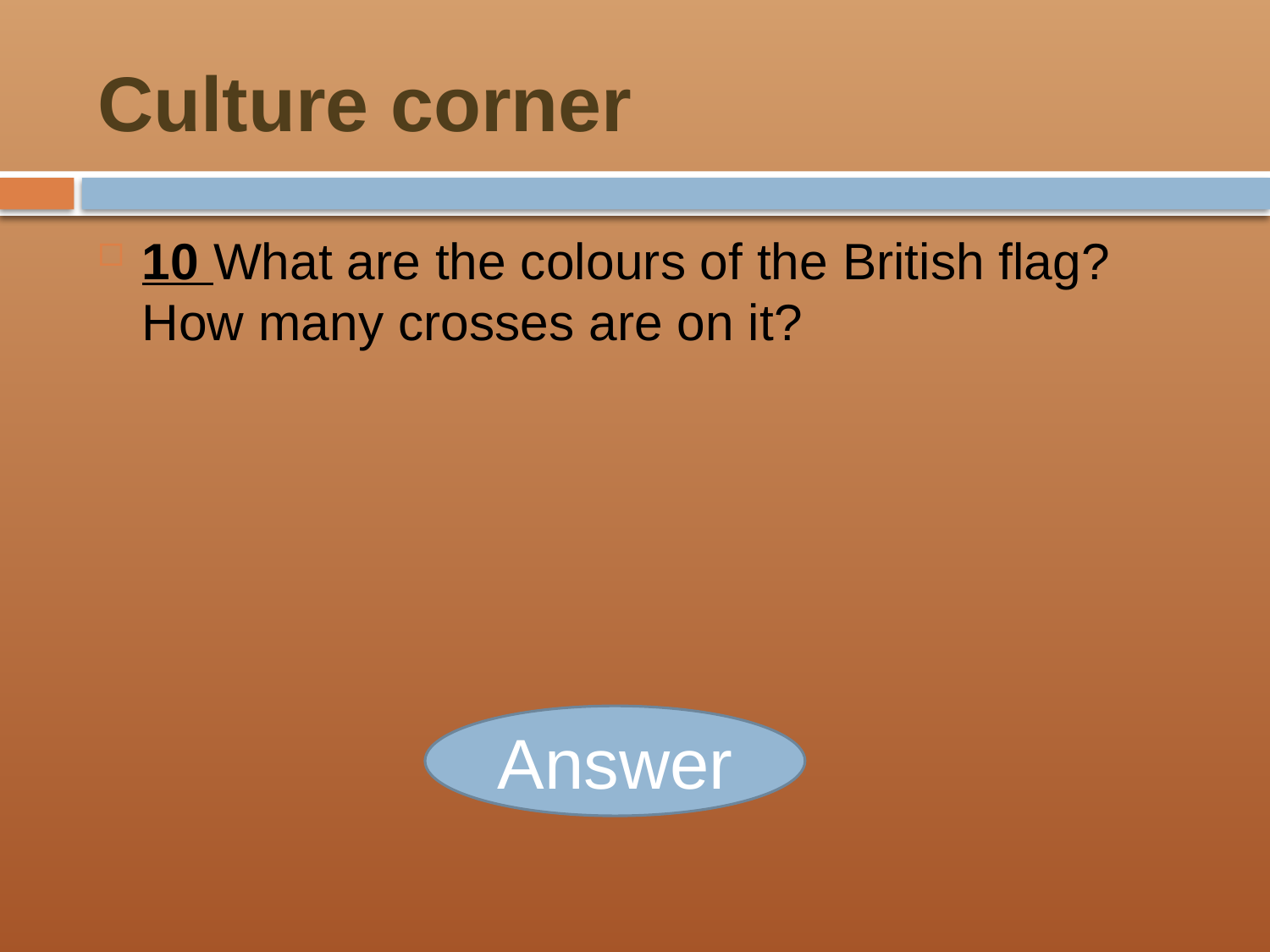

# Culture corner
10 What are the colours of the British flag? How many crosses are on it?
Answer